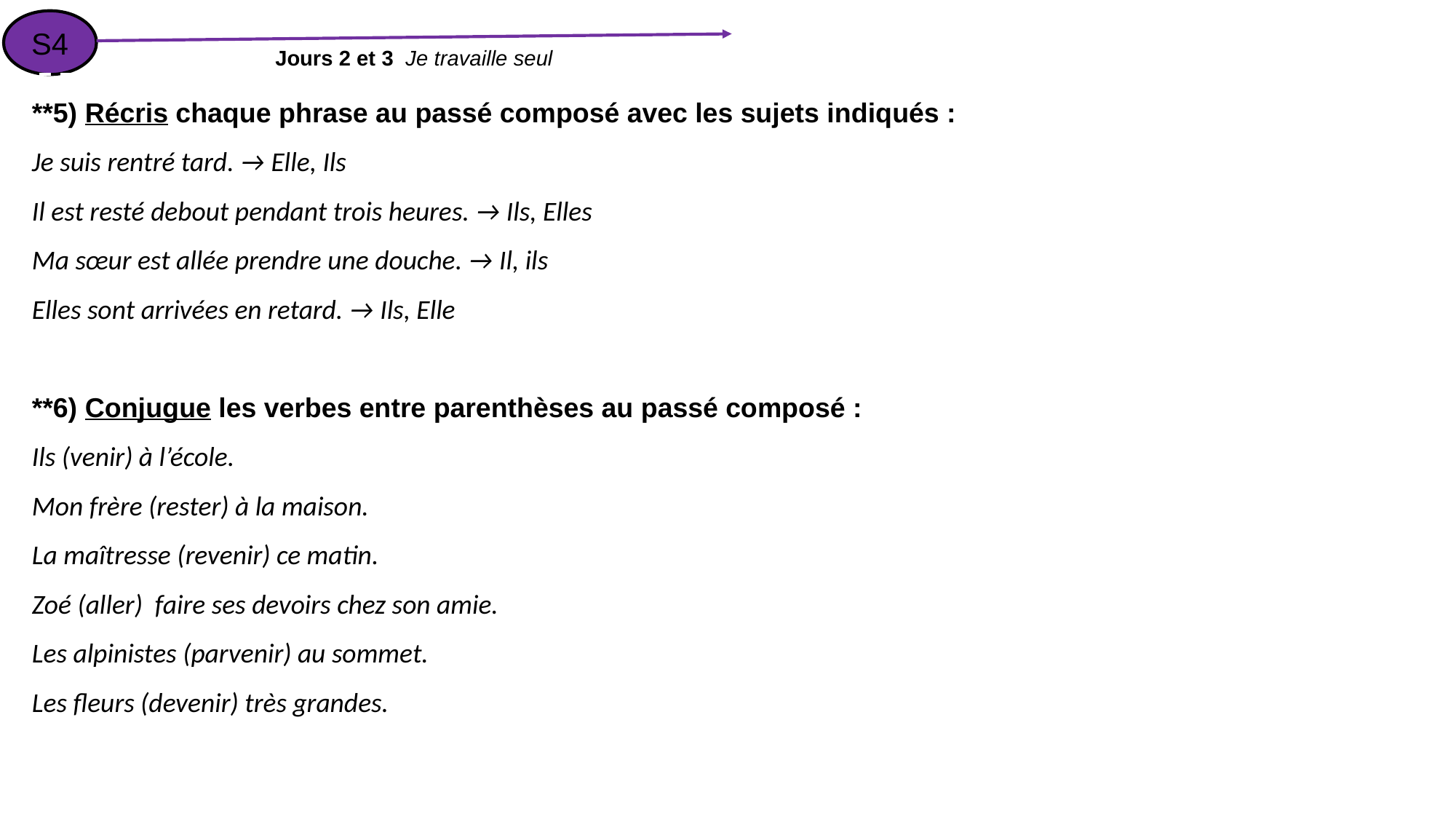

S4
Jours 2 et 3  Je travaille seul
**5) Récris chaque phrase au passé composé avec les sujets indiqués :
Je suis rentré tard. → Elle, Ils
Il est resté debout pendant trois heures. → Ils, Elles
Ma sœur est allée prendre une douche. → Il, ils
Elles sont arrivées en retard. → Ils, Elle

**6) Conjugue les verbes entre parenthèses au passé composé :
Ils (venir) à l’école.
Mon frère (rester) à la maison.
La maîtresse (revenir) ce matin.
Zoé (aller)  faire ses devoirs chez son amie.
Les alpinistes (parvenir) au sommet.
Les fleurs (devenir) très grandes.